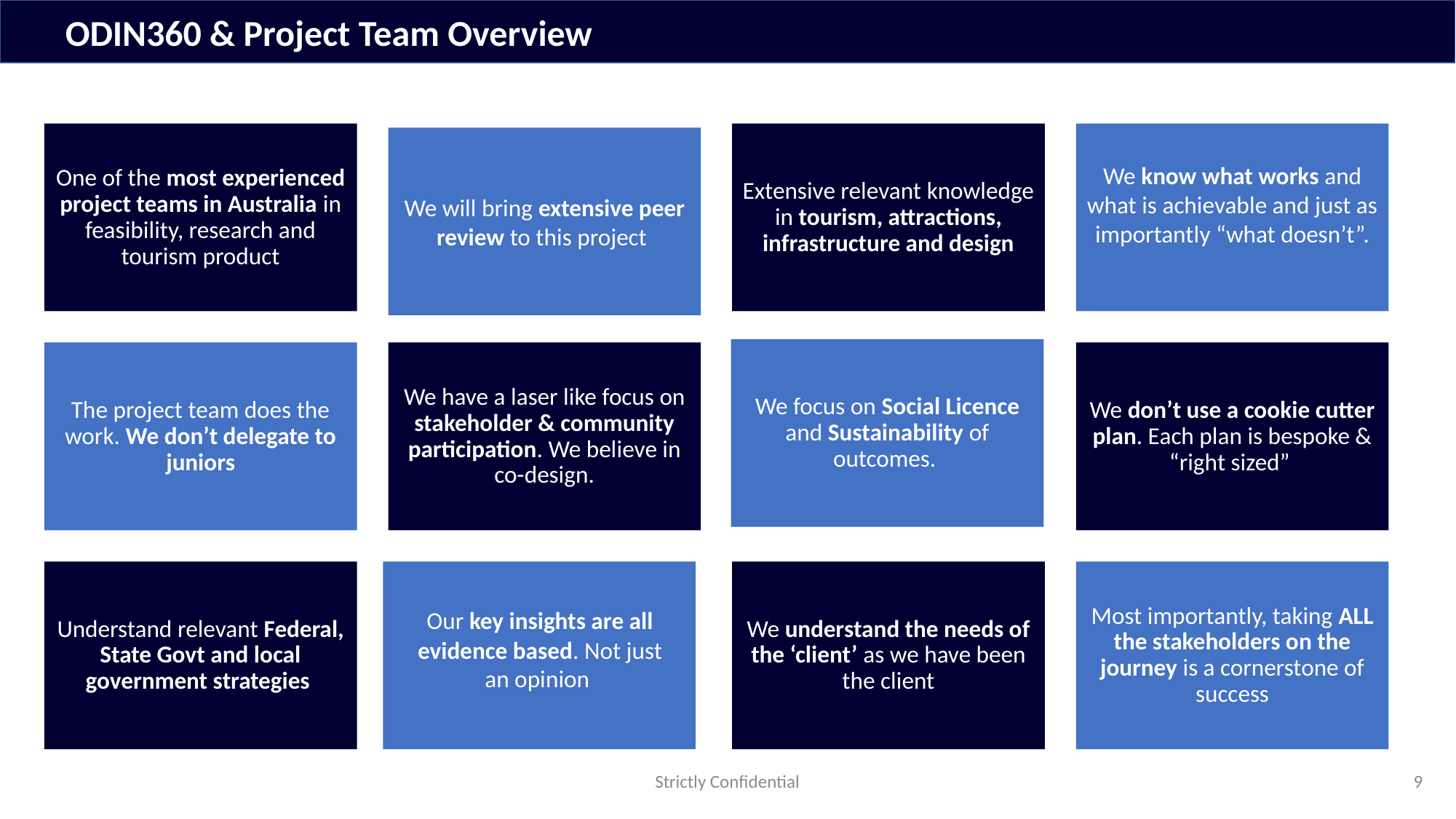

ODIN360 & Project Team Overview
One of the most experienced project teams in Australia in feasibility, research and tourism product
We will bring extensive peer review to this project
Extensive relevant knowledge in tourism, attractions, infrastructure and design
We know what works and what is achievable and just as importantly “what doesn’t”.

The project team does the work. We don’t delegate to juniors
We have a laser like focus on stakeholder & community participation. We believe in co-design.
We focus on Social Licence and Sustainability of outcomes.
We don’t use a cookie cutter plan. Each plan is bespoke & “right sized”
Understand relevant Federal, State Govt and local government strategies

We understand the needs of the ‘client’ as we have been the client
Most importantly, taking ALL the stakeholders on the journey is a cornerstone of success
Our key insights are all evidence based. Not just an opinion
Strictly Confidential
9